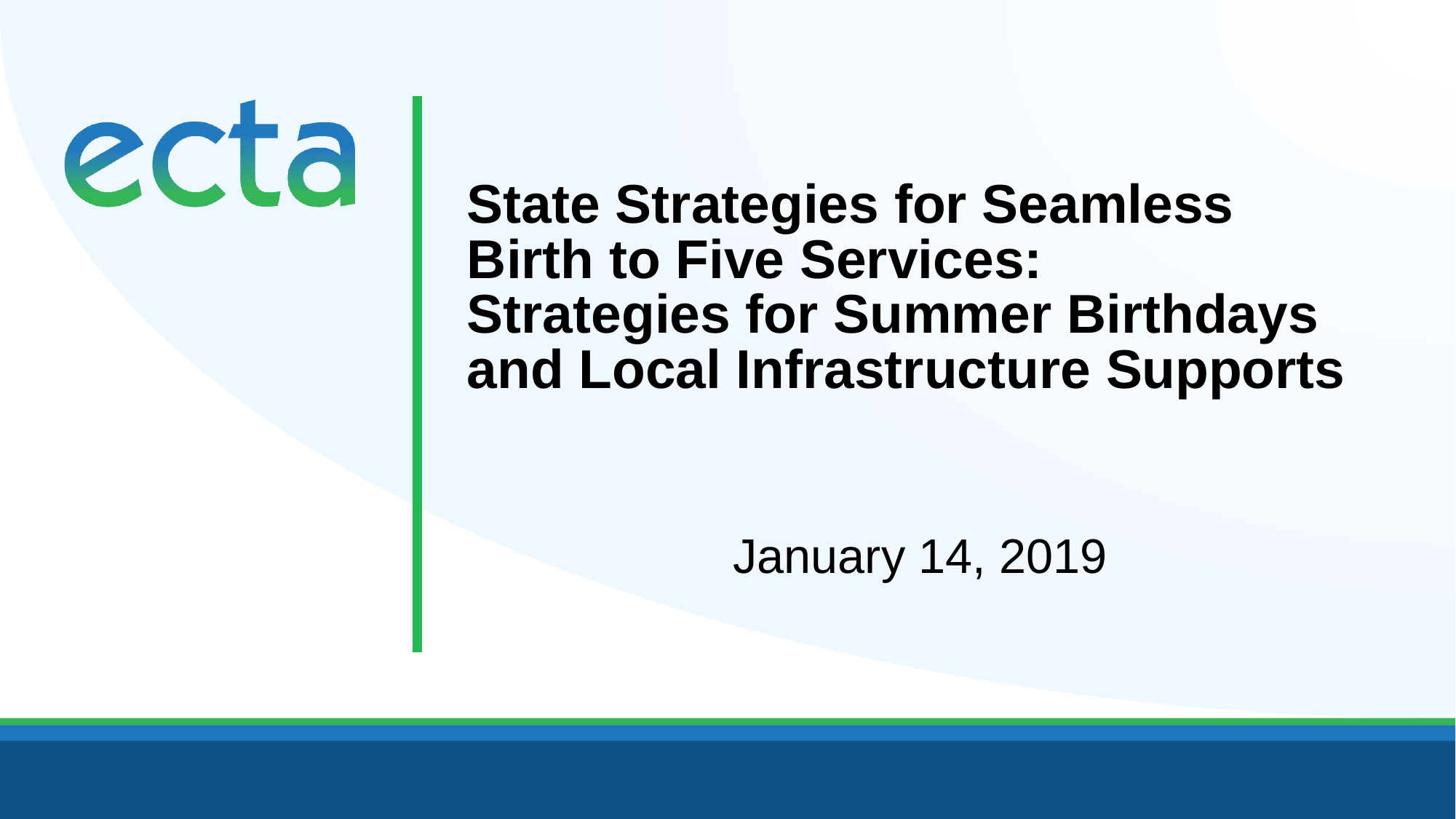

# State Strategies for Seamless Birth to Five Services: Strategies for Summer Birthdays and Local Infrastructure Supports
January 14, 2019